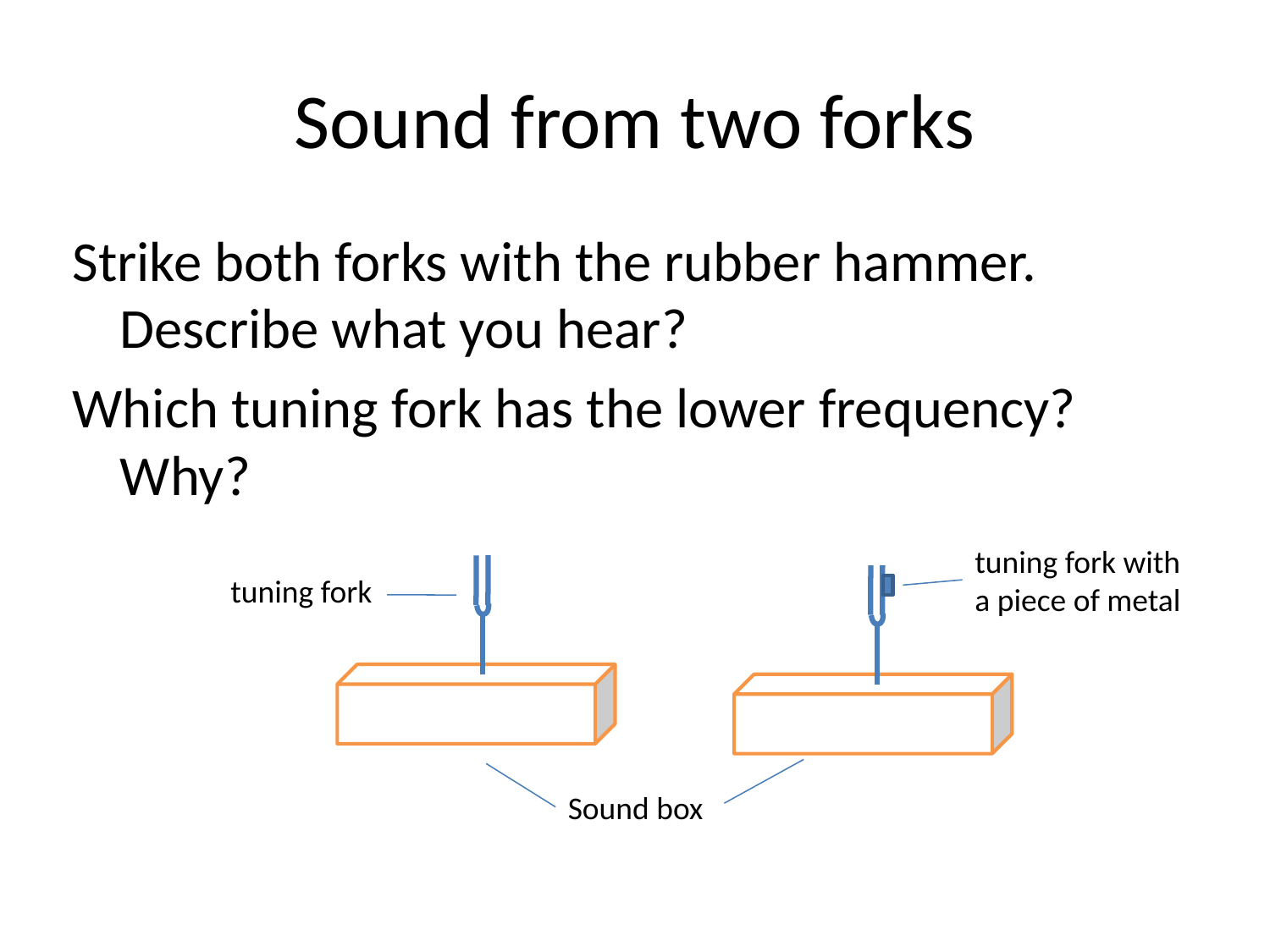

# Sound from two forks
Strike both forks with the rubber hammer. Describe what you hear?
Which tuning fork has the lower frequency? Why?
tuning fork with a piece of metal

tuning fork

Sound box